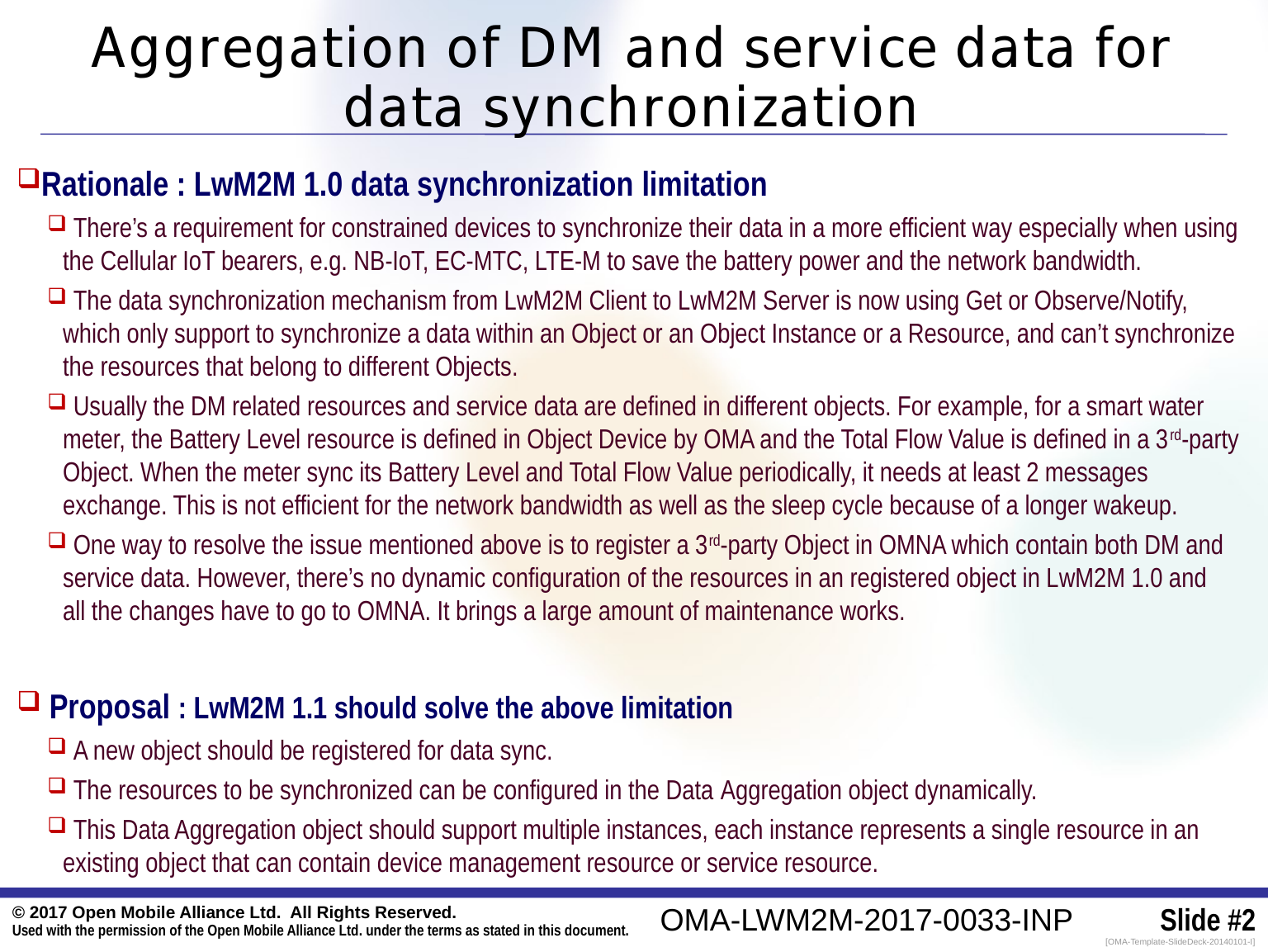

Aggregation of DM and service data for data synchronization
Rationale : LwM2M 1.0 data synchronization limitation
 There’s a requirement for constrained devices to synchronize their data in a more efficient way especially when using the Cellular IoT bearers, e.g. NB-IoT, EC-MTC, LTE-M to save the battery power and the network bandwidth.
 The data synchronization mechanism from LwM2M Client to LwM2M Server is now using Get or Observe/Notify, which only support to synchronize a data within an Object or an Object Instance or a Resource, and can’t synchronize the resources that belong to different Objects.
 Usually the DM related resources and service data are defined in different objects. For example, for a smart water meter, the Battery Level resource is defined in Object Device by OMA and the Total Flow Value is defined in a 3rd-party Object. When the meter sync its Battery Level and Total Flow Value periodically, it needs at least 2 messages exchange. This is not efficient for the network bandwidth as well as the sleep cycle because of a longer wakeup.
 One way to resolve the issue mentioned above is to register a 3rd-party Object in OMNA which contain both DM and service data. However, there’s no dynamic configuration of the resources in an registered object in LwM2M 1.0 and  all the changes have to go to OMNA. It brings a large amount of maintenance works.

 Proposal : LwM2M 1.1 should solve the above limitation
 A new object should be registered for data sync.
 The resources to be synchronized can be configured in the Data Aggregation object dynamically.
 This Data Aggregation object should support multiple instances, each instance represents a single resource in an existing object that can contain device management resource or service resource.